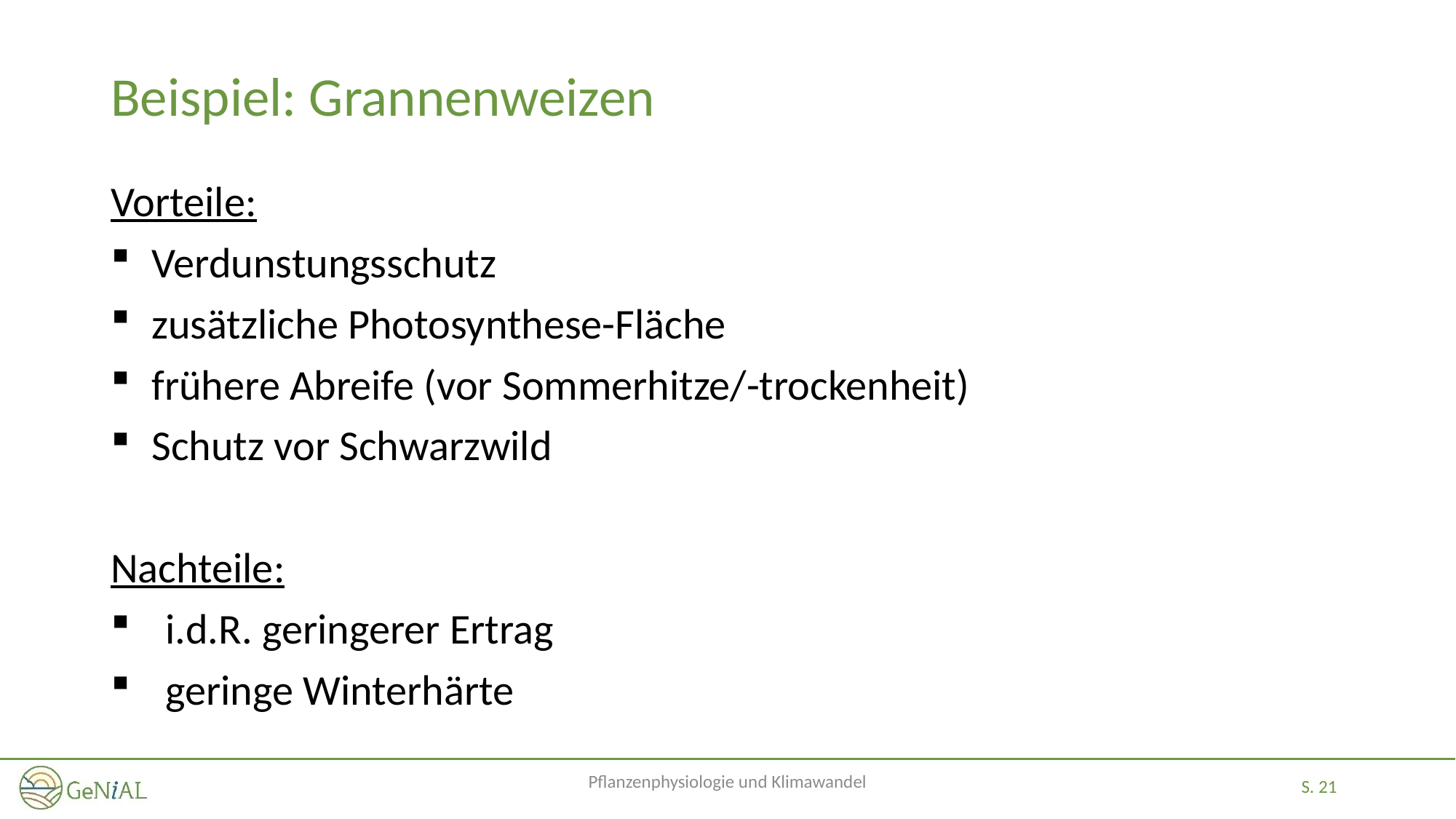

# Beispiel: Grannenweizen
Vorteile:
Verdunstungsschutz
zusätzliche Photosynthese-Fläche
frühere Abreife (vor Sommerhitze/-trockenheit)
Schutz vor Schwarzwild

Nachteile:
i.d.R. geringerer Ertrag
geringe Winterhärte

Pflanzenphysiologie und Klimawandel